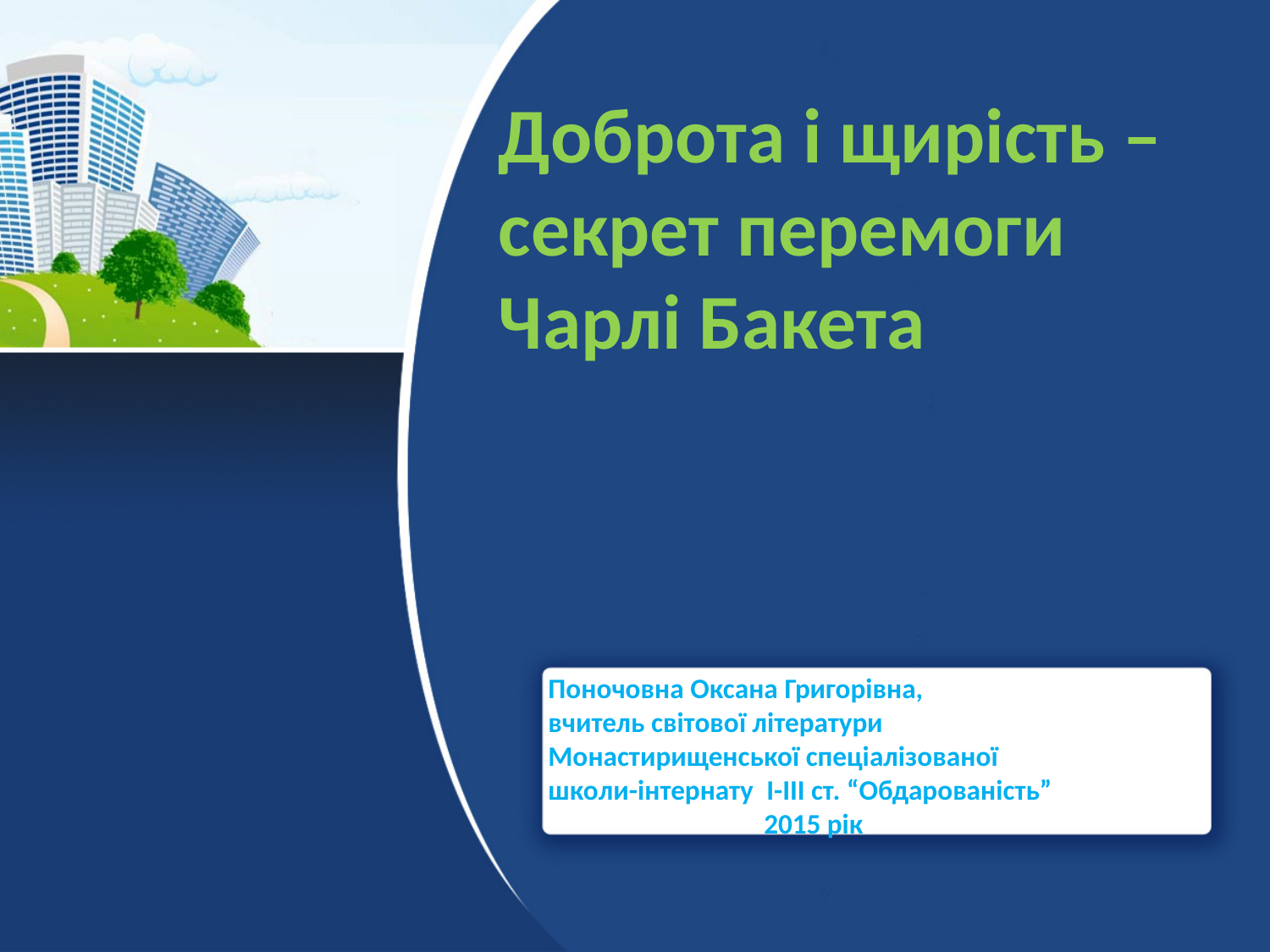

Доброта і щирість – секрет перемоги Чарлі Бакета
Поночовна Оксана Григорівна,
вчитель світової літератури
Монастирищенської спеціалізованої
школи-інтернату  І-ІІІ ст. “Обдарованість”
                                  2015 рік